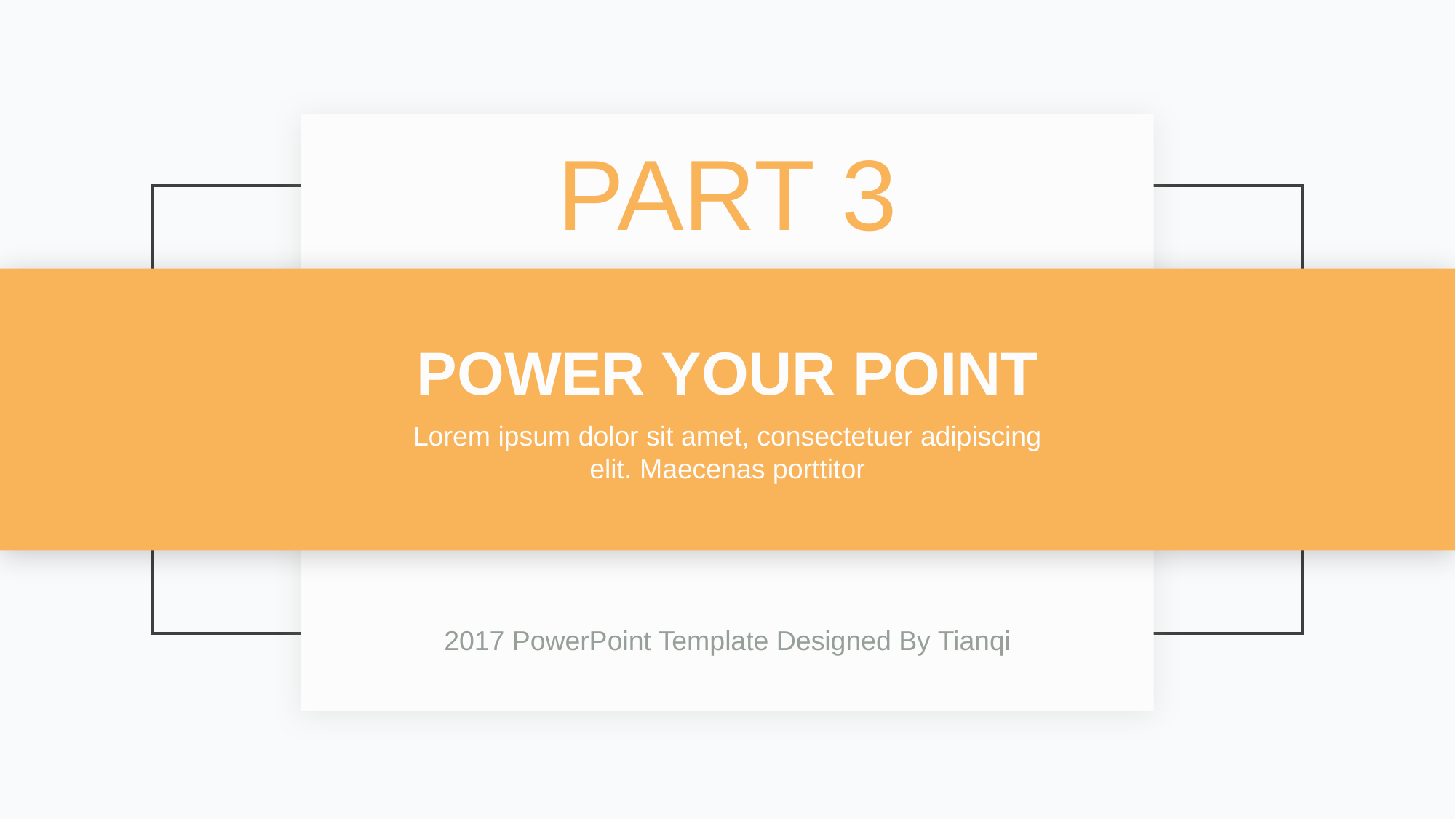

PART 3

POWER YOUR POINT
Lorem ipsum dolor sit amet, consectetuer adipiscing elit. Maecenas porttitor
2017 PowerPoint Template Designed By Tianqi